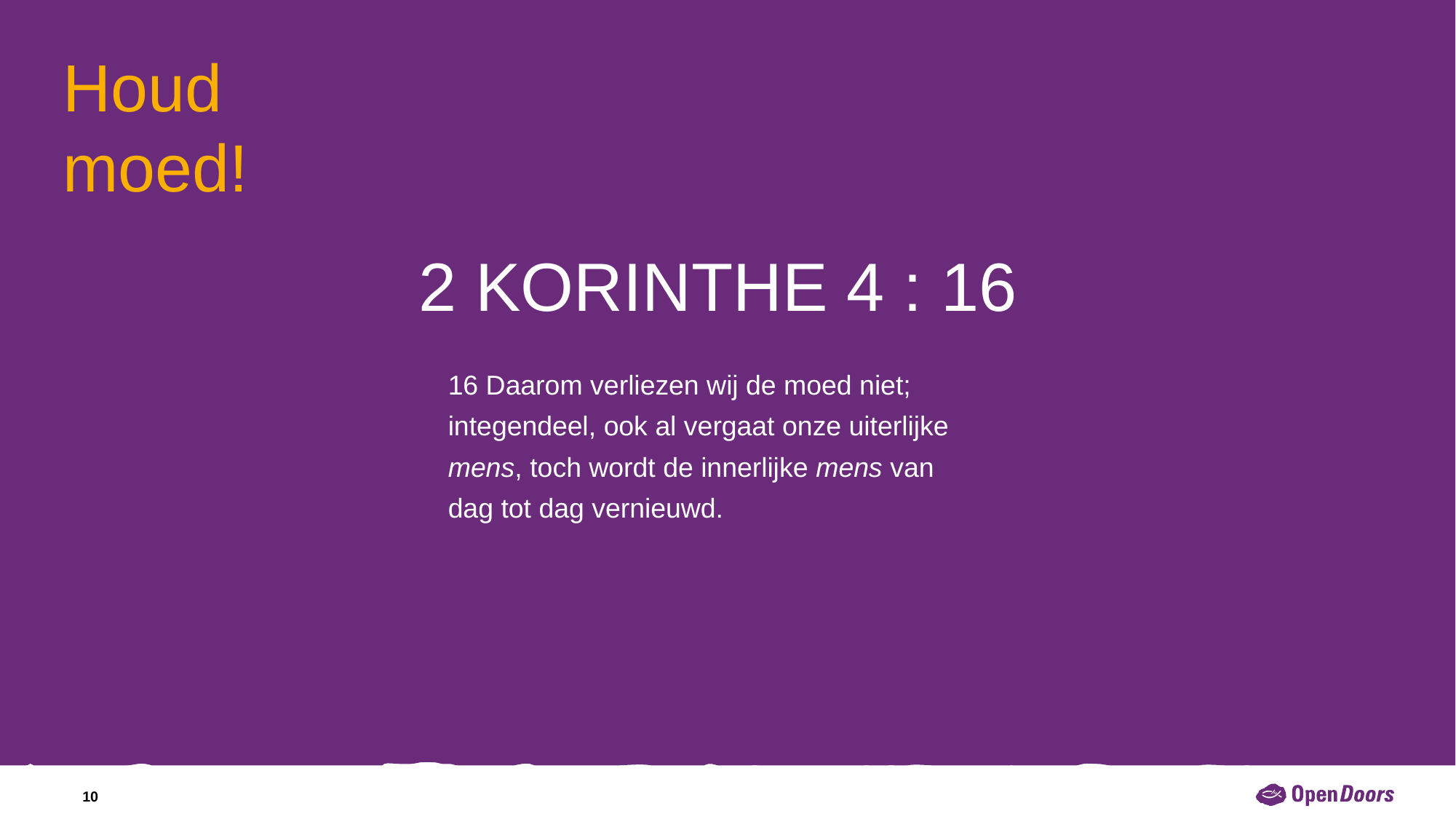

Houd moed!
# 2 Korinthe 4 : 16
16 Daarom verliezen wij de moed niet; integendeel, ook al vergaat onze uiterlijke mens, toch wordt de innerlijke mens van dag tot dag vernieuwd.
10